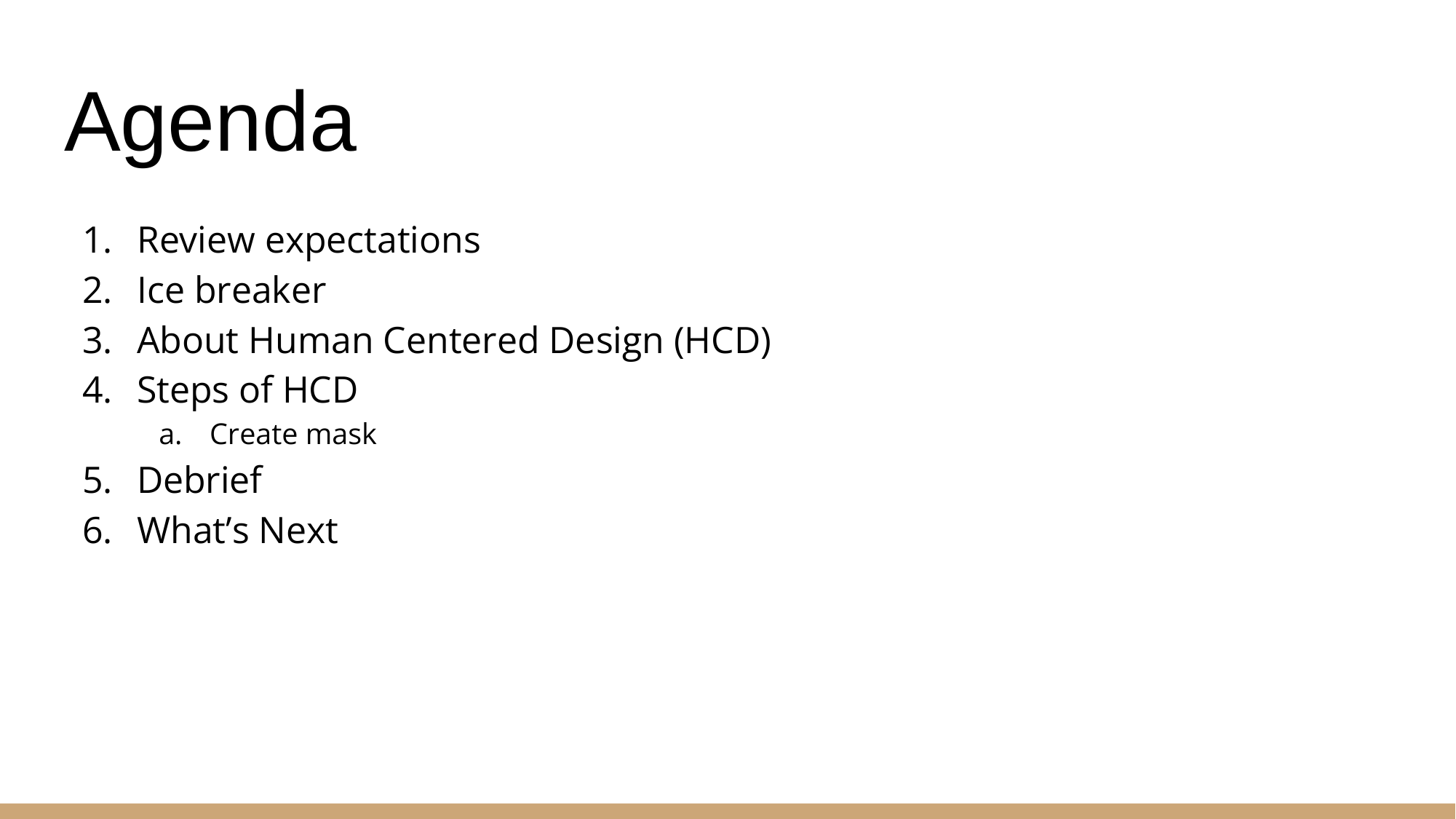

# Agenda
Review expectations
Ice breaker
About Human Centered Design (HCD)
Steps of HCD
Create mask
Debrief
What’s Next